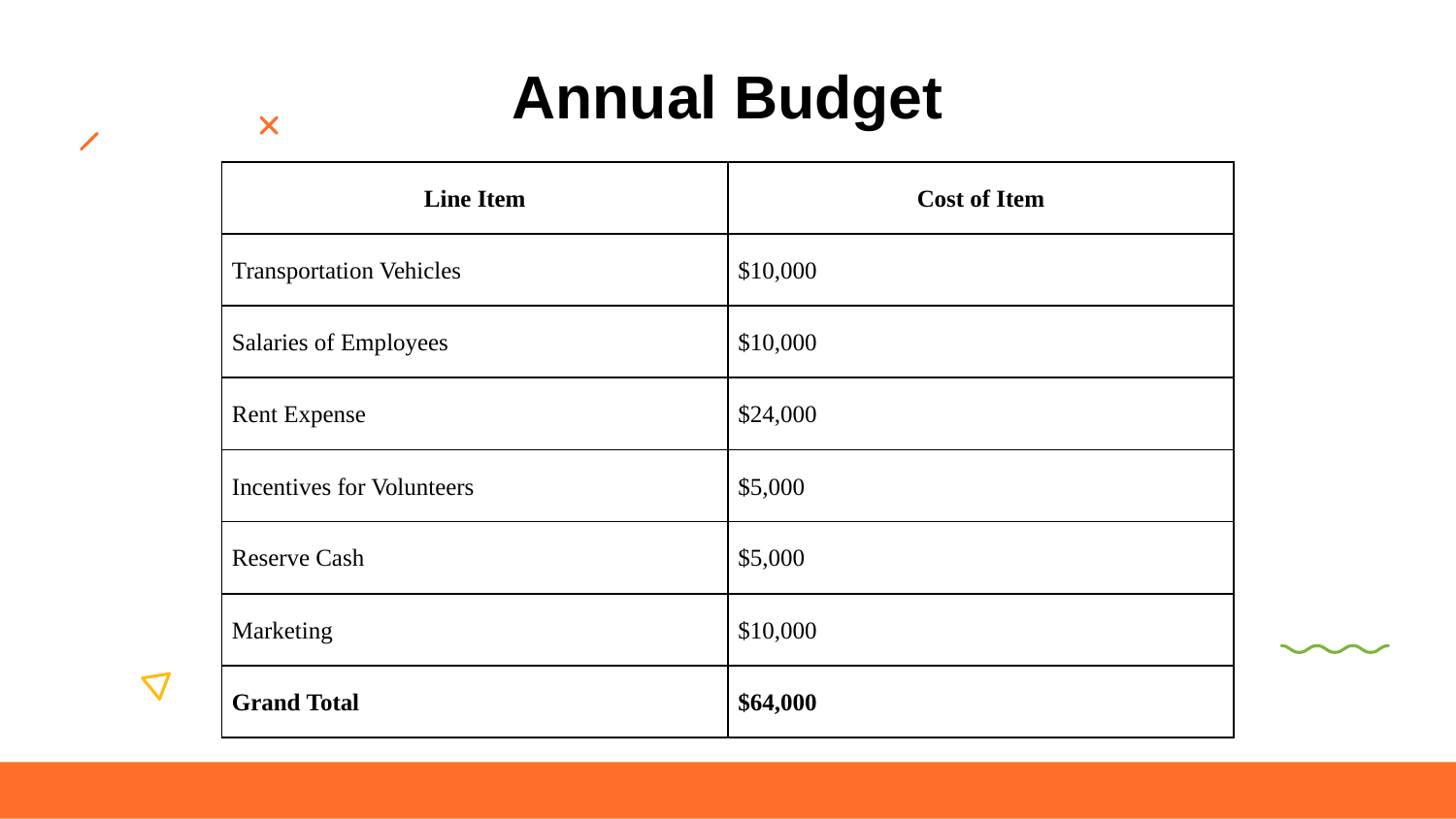

# Annual Budget

| Line Item | Cost of Item |
| --- | --- |
| Transportation Vehicles | $10,000 |
| Salaries of Employees | $10,000 |
| Rent Expense | $24,000 |
| Incentives for Volunteers | $5,000 |
| Reserve Cash | $5,000 |
| Marketing | $10,000 |
| Grand Total | $64,000 |